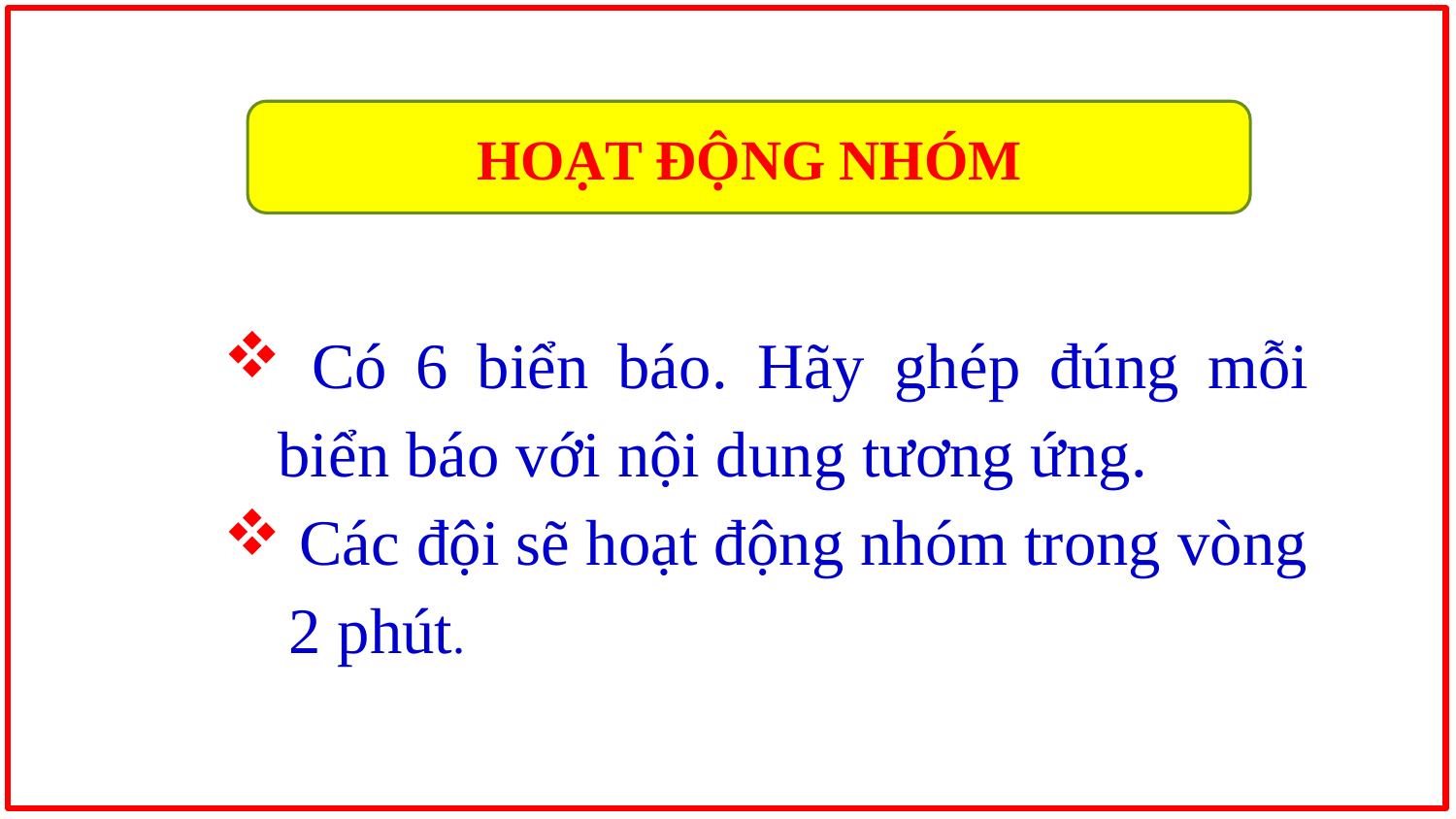

HOẠT ĐỘNG NHÓM
 Có 6 biển báo. Hãy ghép đúng mỗi biển báo với nội dung tương ứng.
 Các đội sẽ hoạt động nhóm trong vòng
    2 phút.